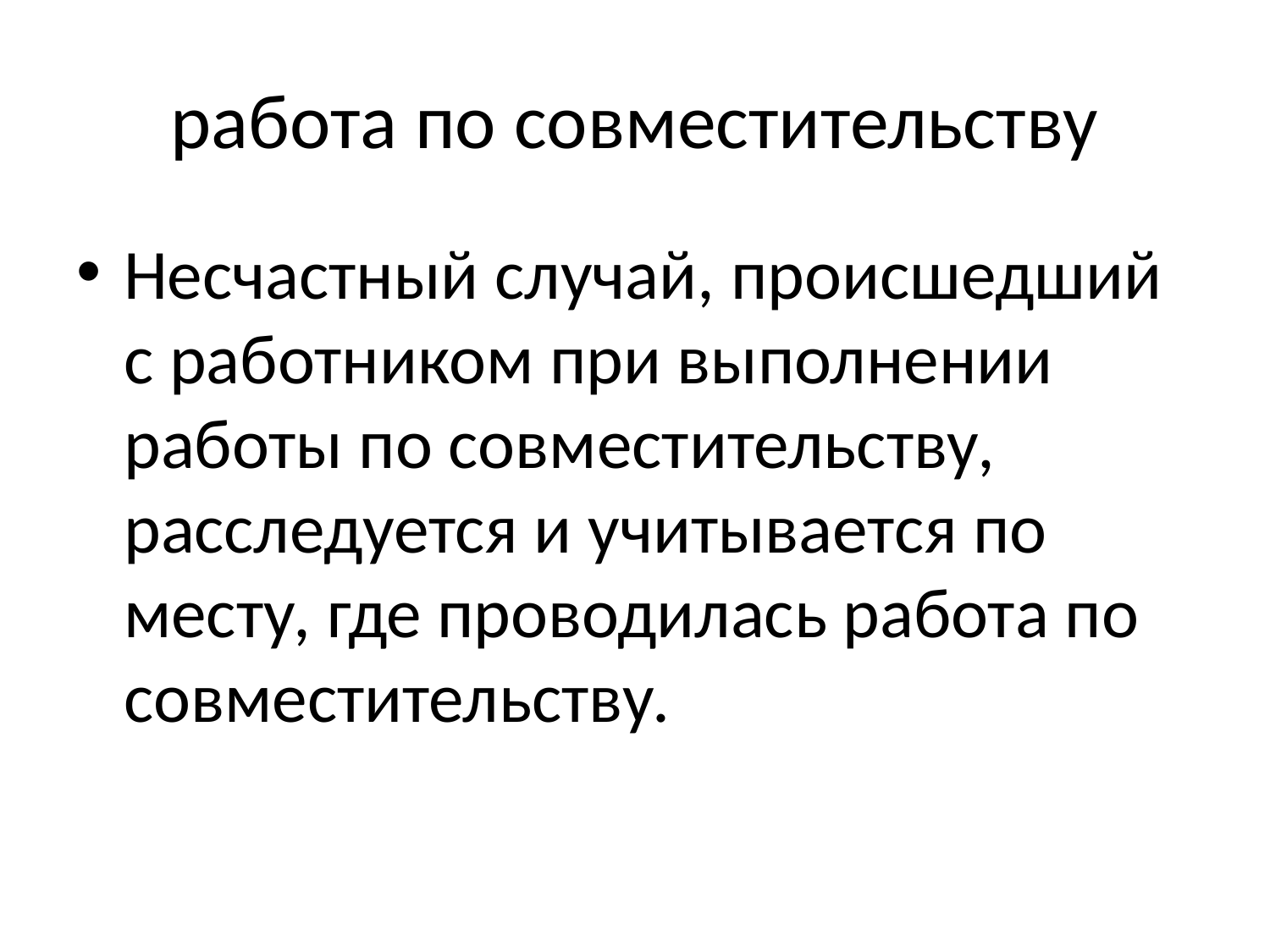

# работа по совместительству
Несчастный случай, происшедший с работником при выполнении работы по совместительству, расследуется и учитывается по месту, где проводилась работа по совместительству.